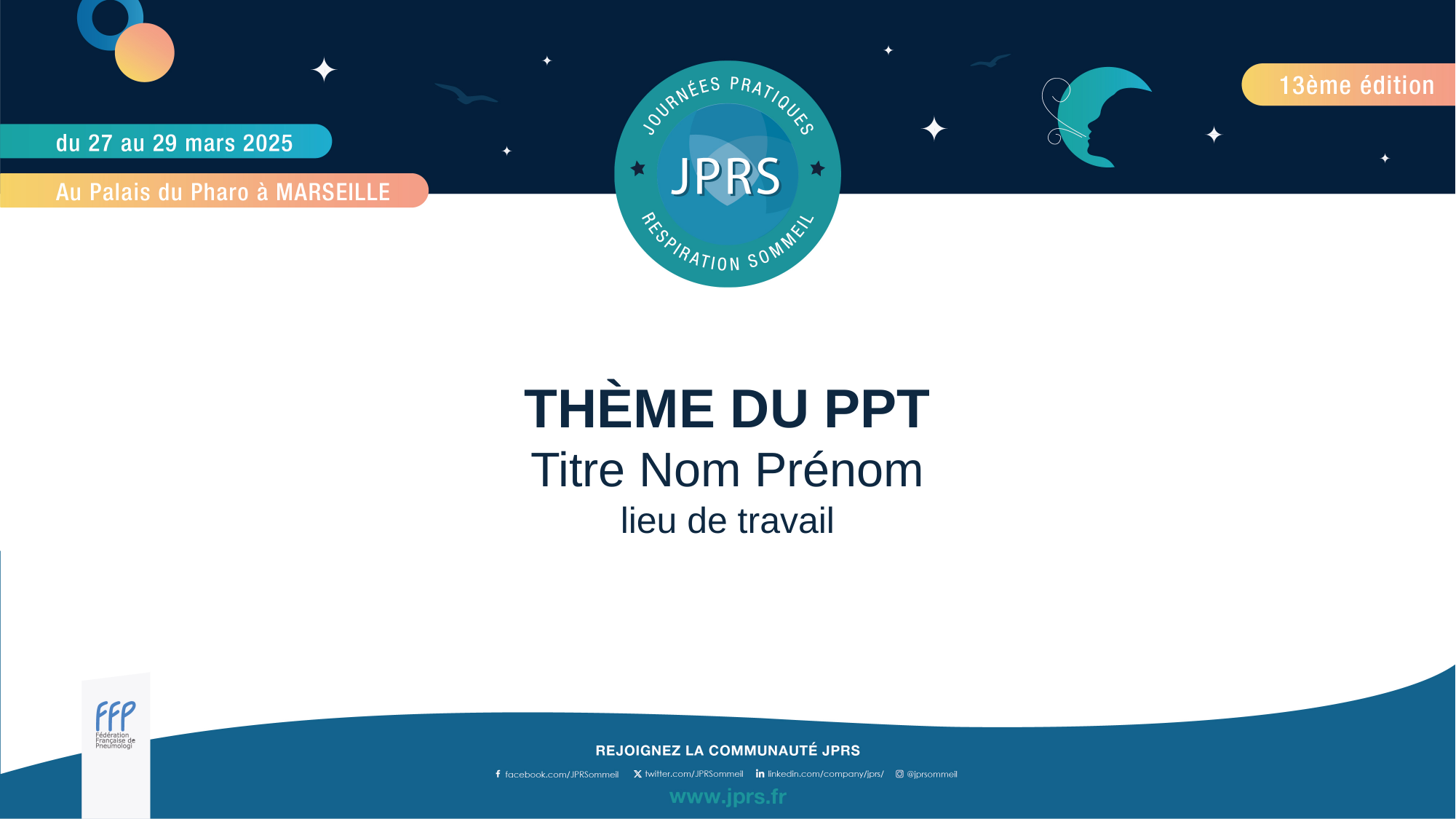

THÈME DU PPT
Titre Nom Prénom
lieu de travail